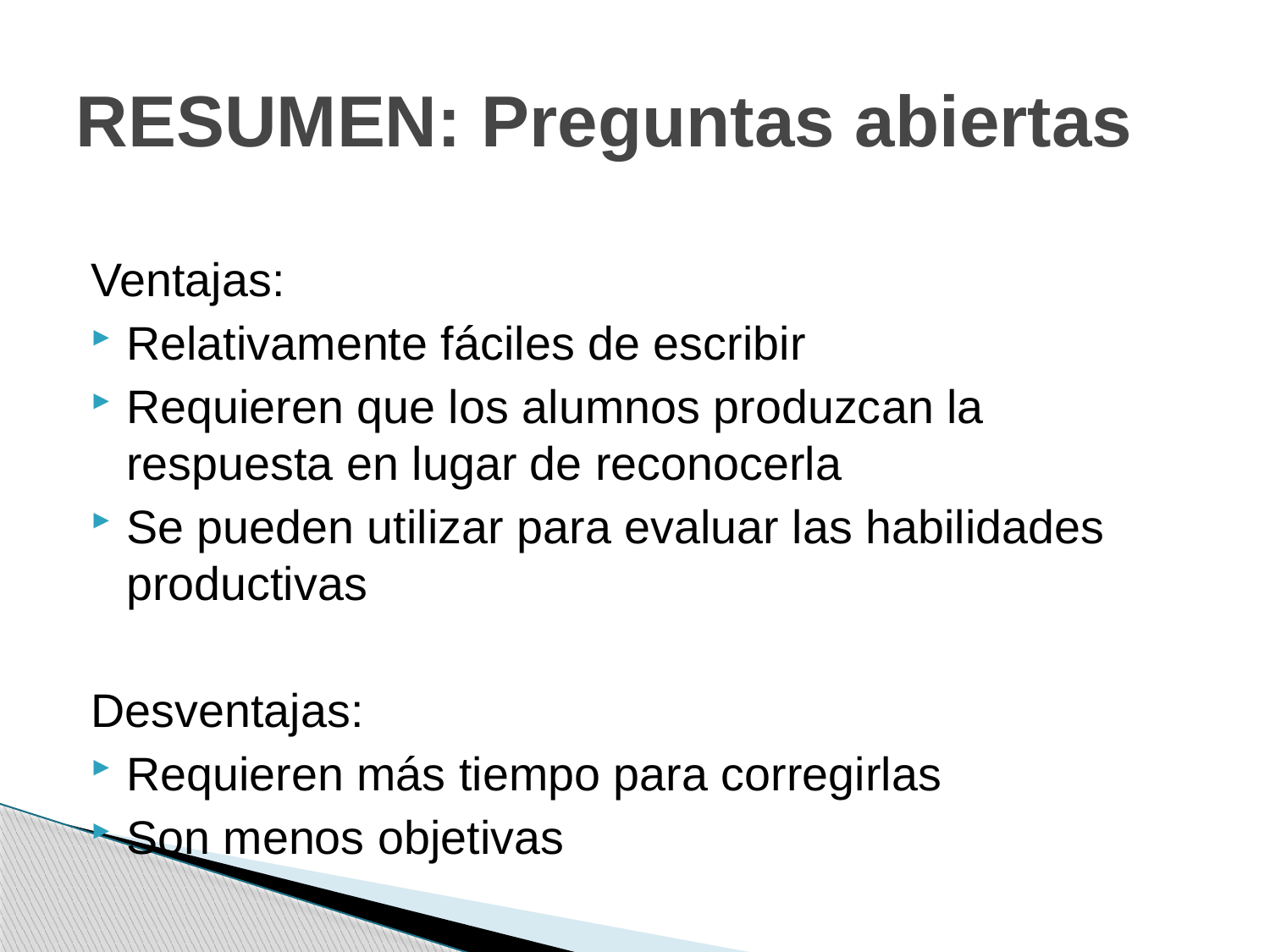

# RESUMEN: Preguntas abiertas
Ventajas:
Relativamente fáciles de escribir
Requieren que los alumnos produzcan la respuesta en lugar de reconocerla
Se pueden utilizar para evaluar las habilidades productivas

Desventajas:
Requieren más tiempo para corregirlas
Son menos objetivas